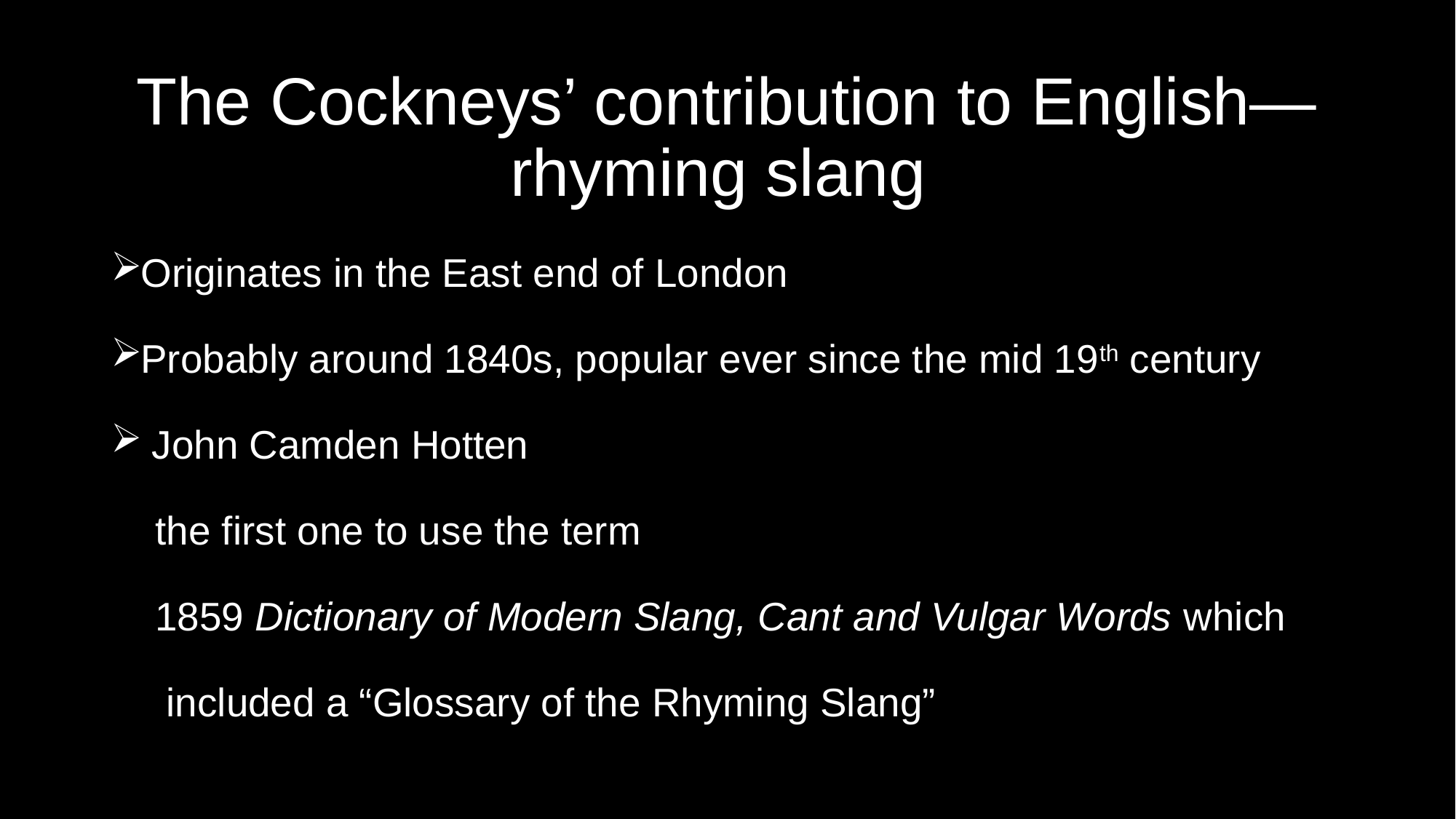

# The Cockneys’ contribution to English—rhyming slang
Originates in the East end of London
Probably around 1840s, popular ever since the mid 19th century
 John Camden Hotten
    the first one to use the term
    1859 Dictionary of Modern Slang, Cant and Vulgar Words which
     included a “Glossary of the Rhyming Slang”